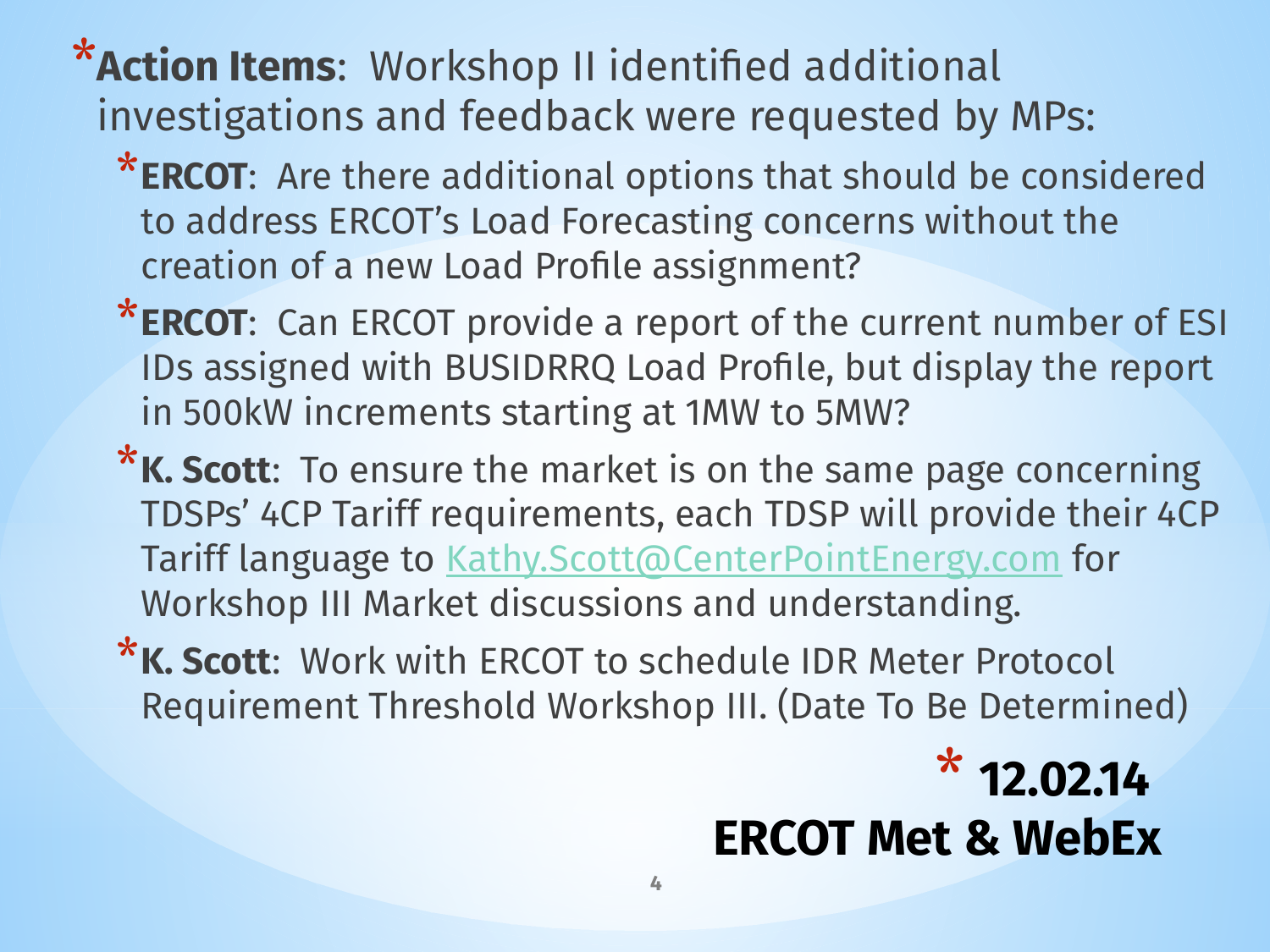

Action Items:  Workshop II identified additional investigations and feedback were requested by MPs:
ERCOT:  Are there additional options that should be considered to address ERCOT’s Load Forecasting concerns without the creation of a new Load Profile assignment?
ERCOT:  Can ERCOT provide a report of the current number of ESI IDs assigned with BUSIDRRQ Load Profile, but display the report in 500kW increments starting at 1MW to 5MW?
K. Scott:  To ensure the market is on the same page concerning TDSPs’ 4CP Tariff requirements, each TDSP will provide their 4CP Tariff language to Kathy.Scott@CenterPointEnergy.com for Workshop III Market discussions and understanding.
K. Scott:  Work with ERCOT to schedule IDR Meter Protocol Requirement Threshold Workshop III. (Date To Be Determined)
# 12.02.14 ERCOT Met & WebEx
4